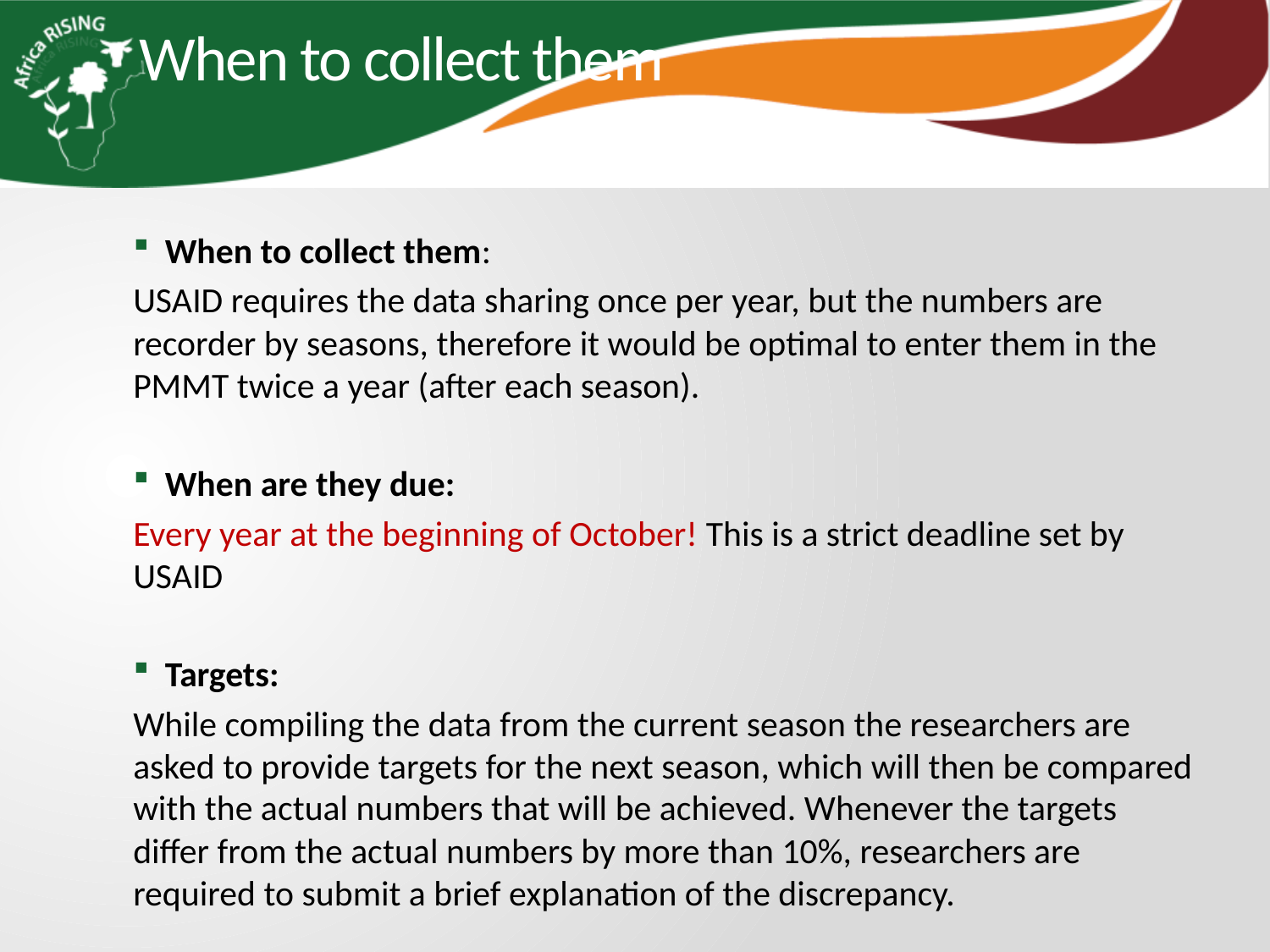

# When to collect them
When to collect them:
USAID requires the data sharing once per year, but the numbers are recorder by seasons, therefore it would be optimal to enter them in the PMMT twice a year (after each season).

When are they due:
Every year at the beginning of October! This is a strict deadline set by USAID

Targets:
While compiling the data from the current season the researchers are asked to provide targets for the next season, which will then be compared with the actual numbers that will be achieved. Whenever the targets differ from the actual numbers by more than 10%, researchers are required to submit a brief explanation of the discrepancy.